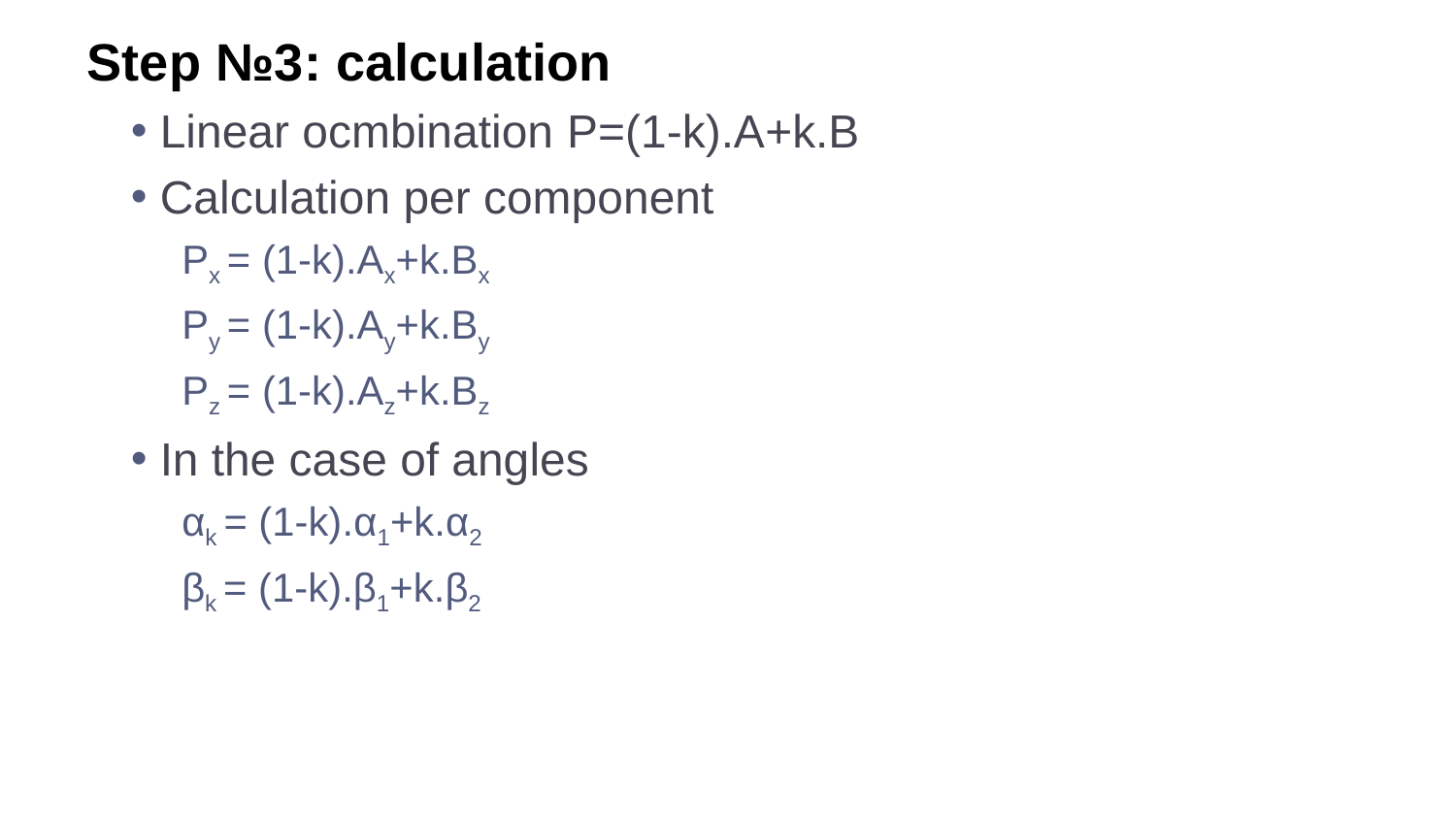

Step №3: calculation
Linear ocmbination P=(1-k).A+k.B
Calculation per component
Px = (1-k).Ax+k.Bx
Py = (1-k).Ay+k.By
Pz = (1-k).Az+k.Bz
In the case of angles
αk = (1-k).α1+k.α2
βk = (1-k).β1+k.β2